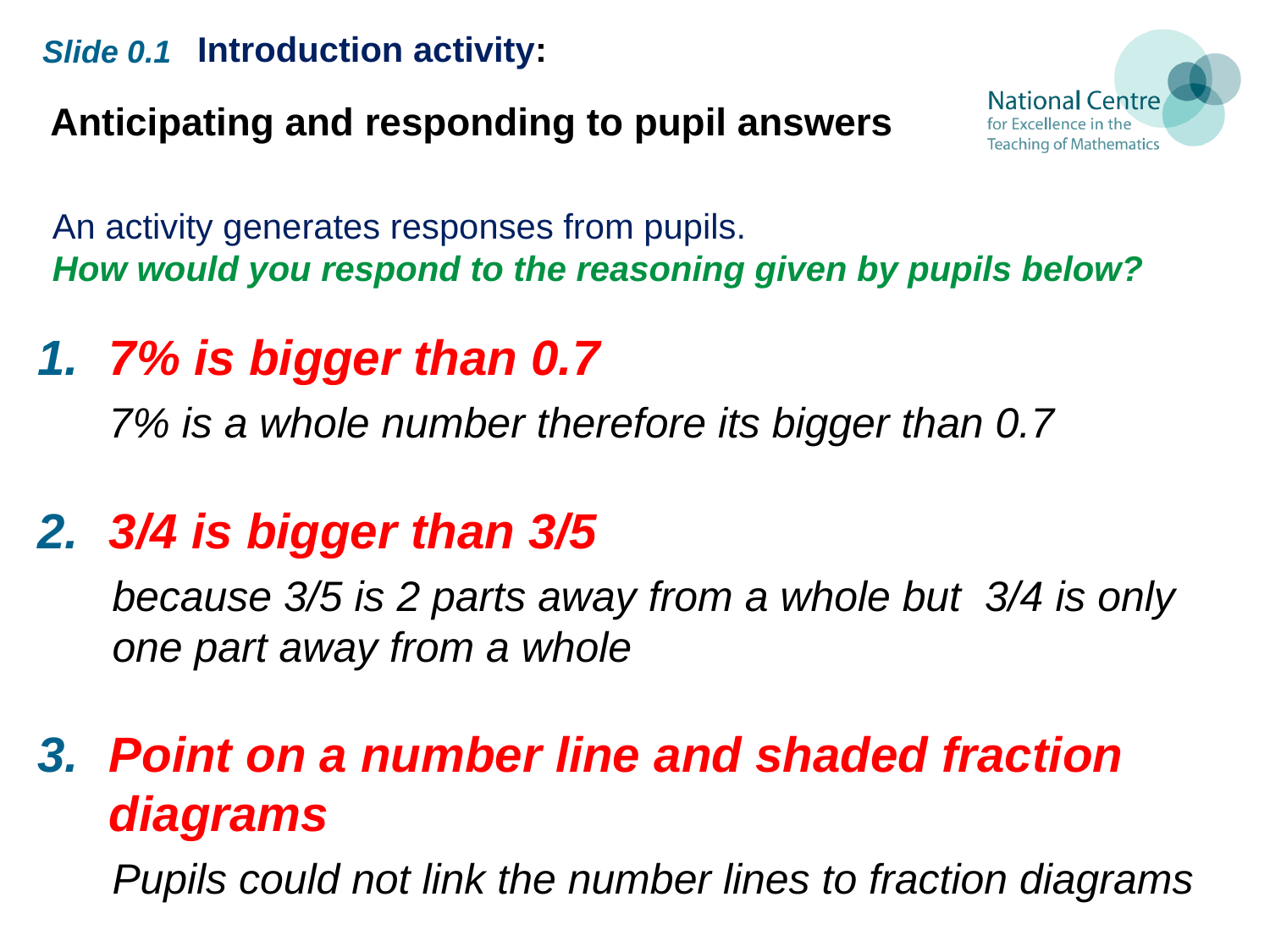

Introduction activity:
Slide 0.1
Anticipating and responding to pupil answers
An activity generates responses from pupils.
How would you respond to the reasoning given by pupils below?
7% is bigger than 0.7
      7% is a whole number therefore its bigger than 0.7
3/4 is bigger than 3/5
because 3/5 is 2 parts away from a whole but  3/4 is only one part away from a whole
Point on a number line and shaded fraction diagrams
Pupils could not link the number lines to fraction diagrams